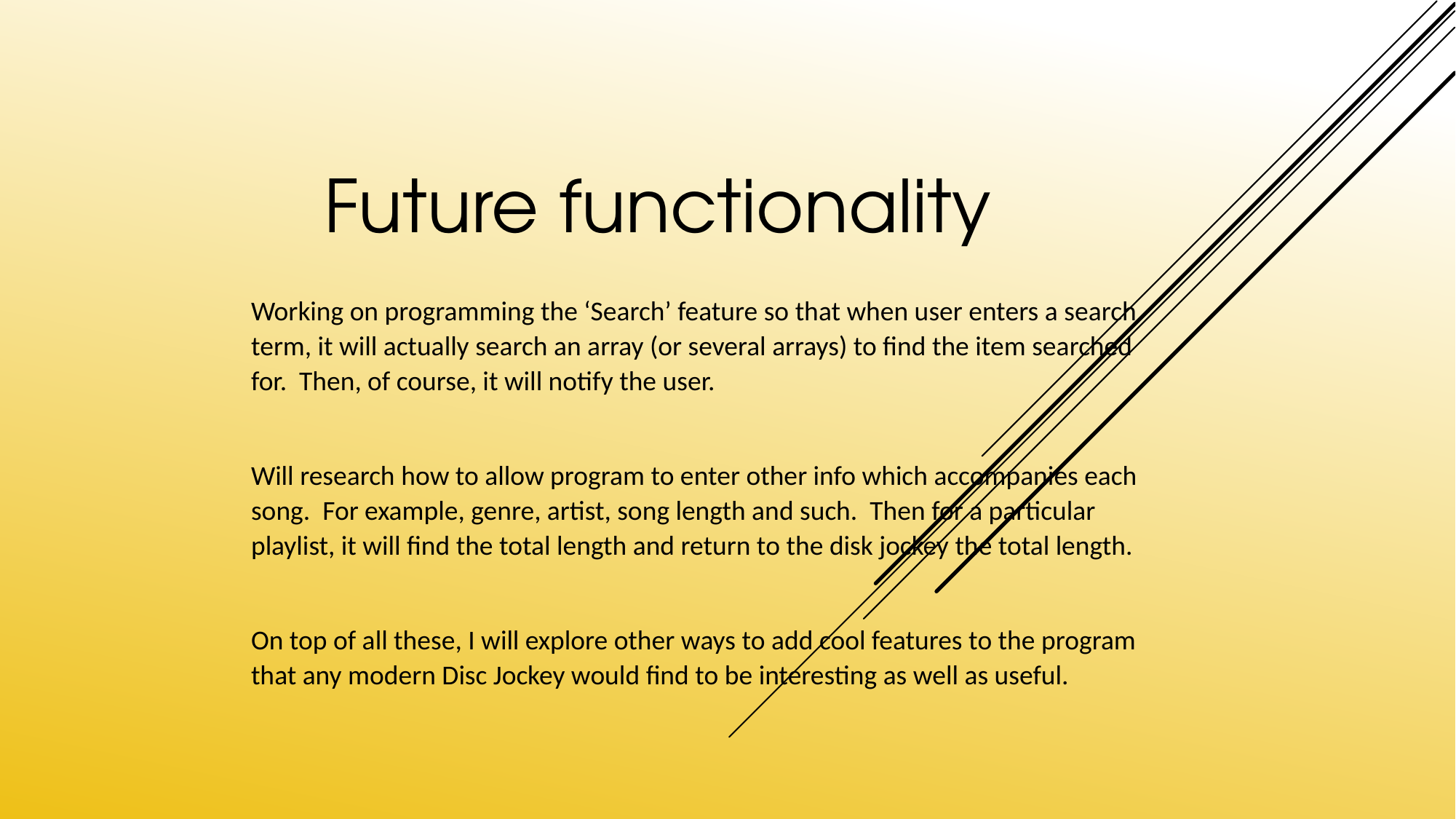

# Future functionality
Working on programming the ‘Search’ feature so that when user enters a search term, it will actually search an array (or several arrays) to find the item searched for.  Then, of course, it will notify the user.

Will research how to allow program to enter other info which accompanies each song.  For example, genre, artist, song length and such.  Then for a particular playlist, it will find the total length and return to the disk jockey the total length.

On top of all these, I will explore other ways to add cool features to the program that any modern Disc Jockey would find to be interesting as well as useful.